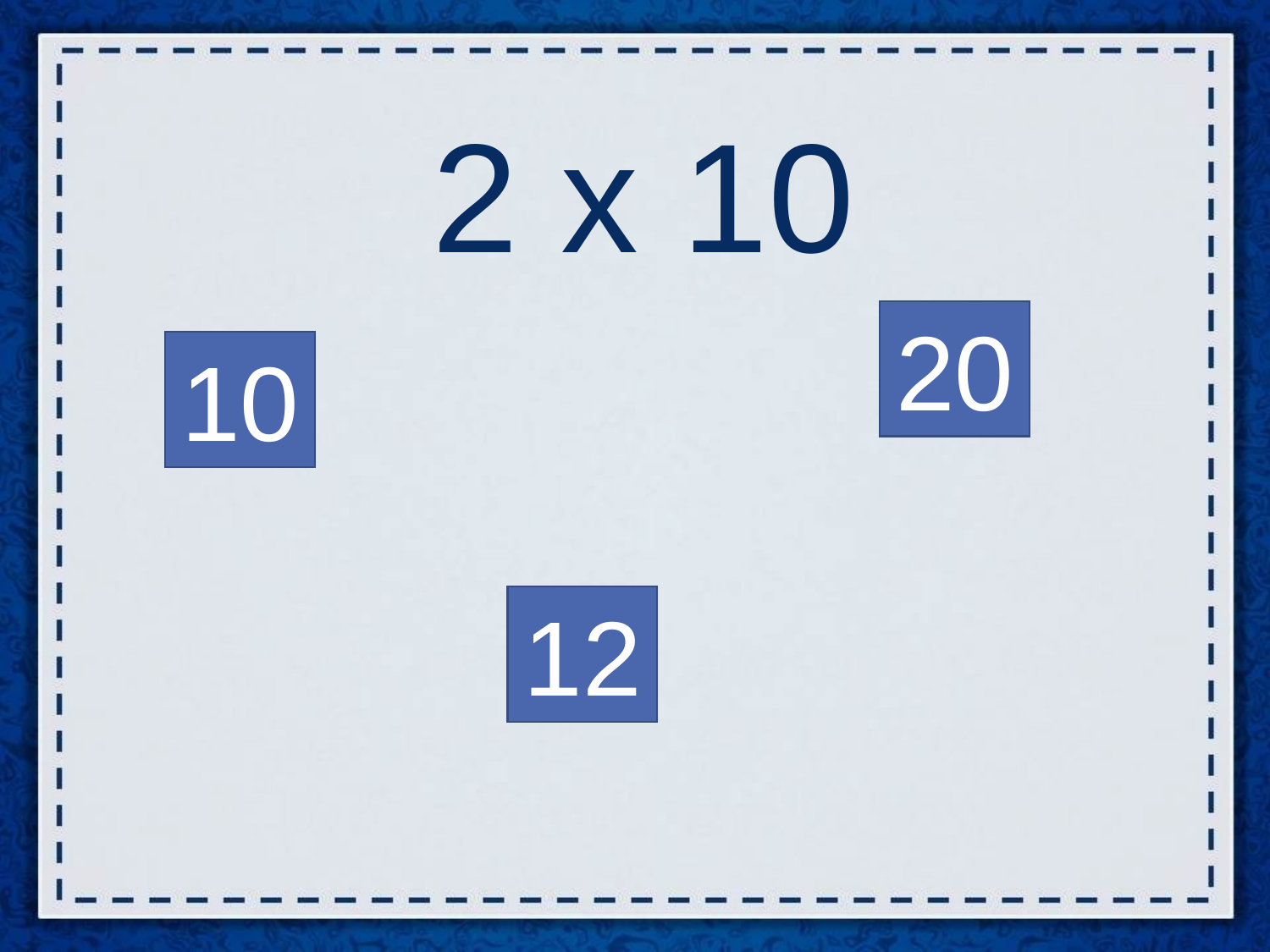

# 2 х 10

20
10
12